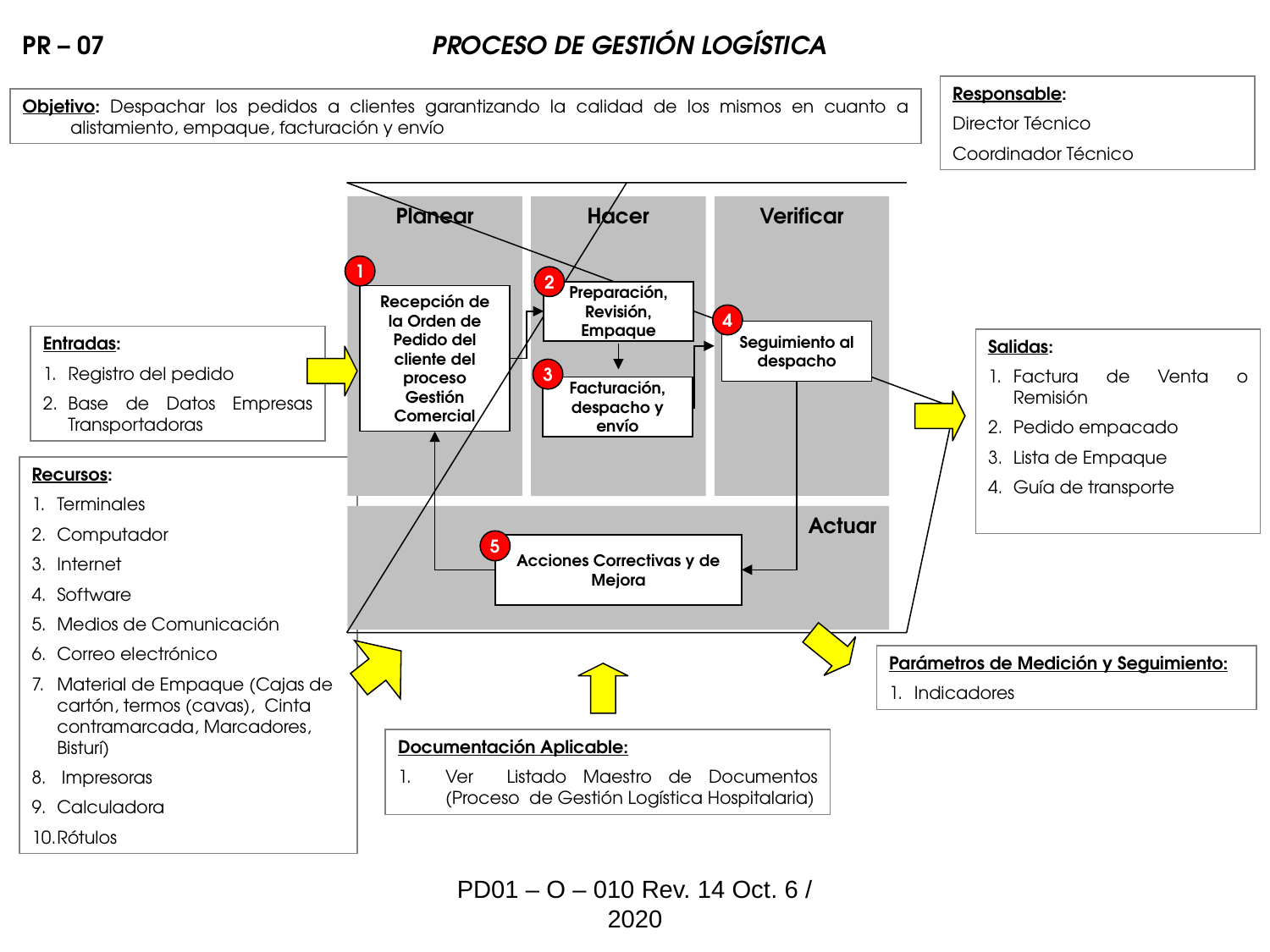

PR – 07
PROCESO DE GESTIÓN LOGÍSTICA
Responsable:
Director Técnico
Coordinador Técnico
Objetivo: Despachar los pedidos a clientes garantizando la calidad de los mismos en cuanto a alistamiento, empaque, facturación y envío

Planear
Verificar
Hacer
1
2
Preparación, Revisión, Empaque
Recepción de la Orden de Pedido del cliente del proceso Gestión Comercial
4
Seguimiento al despacho
Entradas:
Registro del pedido
Base de Datos Empresas Transportadoras
Salidas:
Factura de Venta o Remisión
Pedido empacado
Lista de Empaque
Guía de transporte

3
Facturación, despacho y envío

Recursos:
Terminales
Computador
Internet
Software
Medios de Comunicación
Correo electrónico
Material de Empaque (Cajas de cartón, termos (cavas),  Cinta contramarcada, Marcadores, Bisturí)
 Impresoras
Calculadora
Rótulos
Actuar
5
Acciones Correctivas y de Mejora

Parámetros de Medición y Seguimiento:
Indicadores

Documentación Aplicable:
Ver  Listado Maestro de Documentos (Proceso  de Gestión Logística Hospitalaria)
PD01 – O – 010 Rev. 14 Oct. 6 / 2020